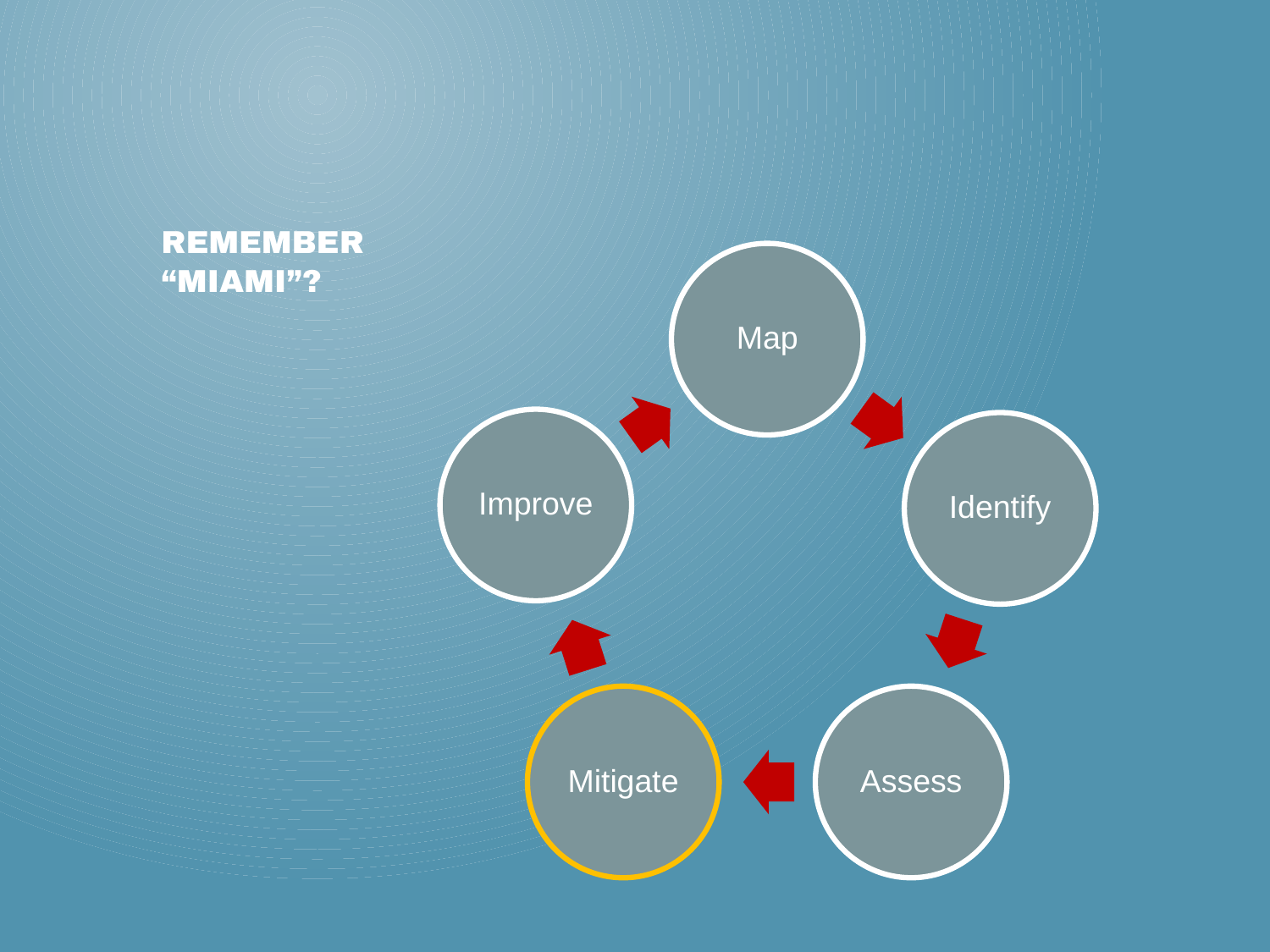

# Remember “miami”?
Map

Identify

Assess

Mitigate

Improve